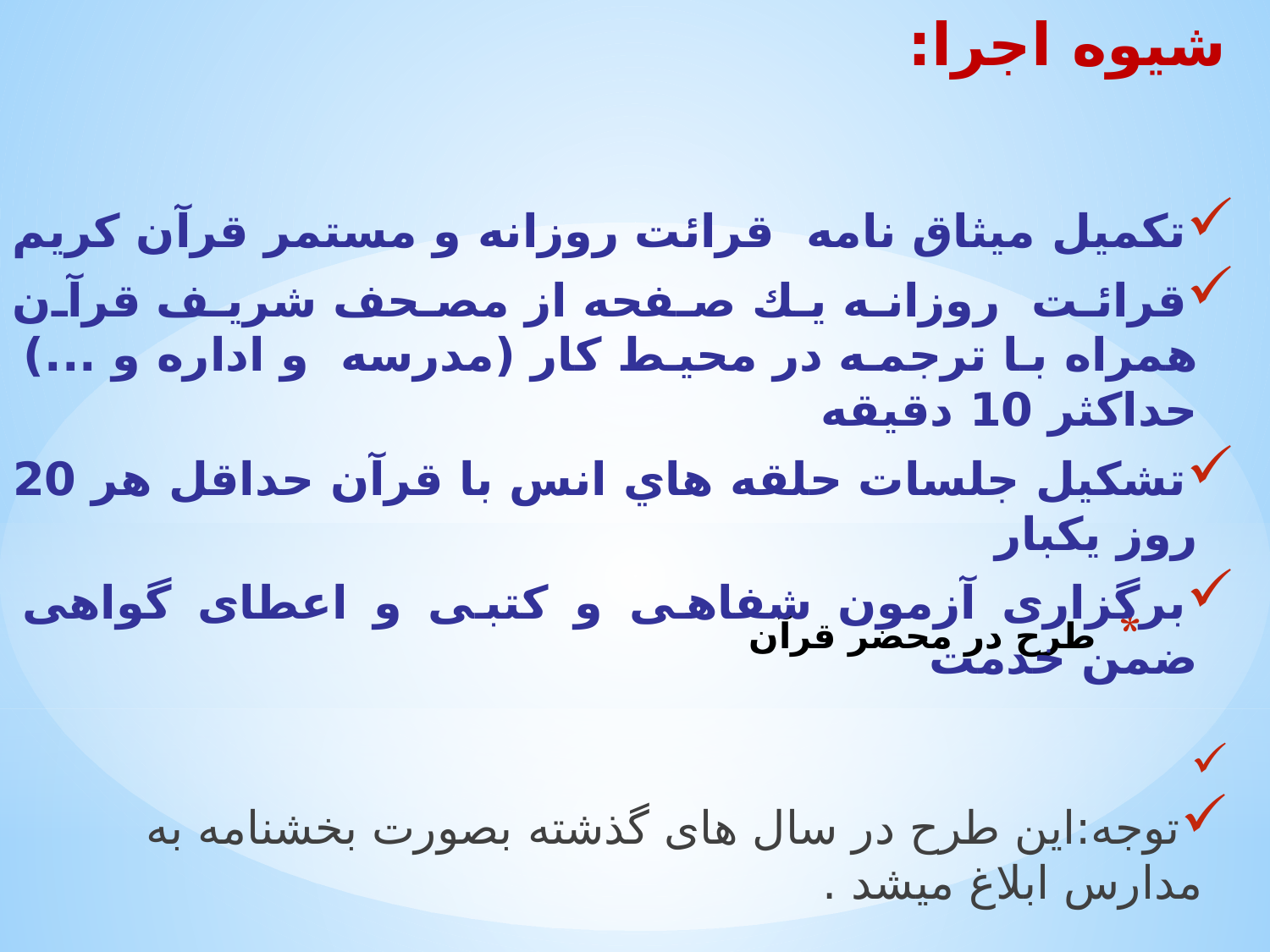

شیوه اجرا:

تکمیل میثاق نامه  قرائت روزانه و مستمر قرآن کریم
قرائت روزانه يك صفحه از مصحف شريف قرآن همراه با ترجمه در محيط كار (مدرسه  و اداره و ...) حداكثر 10 دقيقه
تشكيل جلسات حلقه هاي انس با قرآن حداقل هر 20 روز يكبار
برگزاری آزمون شفاهی و کتبی و اعطای گواهی ضمن خدمت

توجه:این طرح در سال های گذشته بصورت بخشنامه به مدارس ابلاغ میشد .
# طرح در محضر قرآن